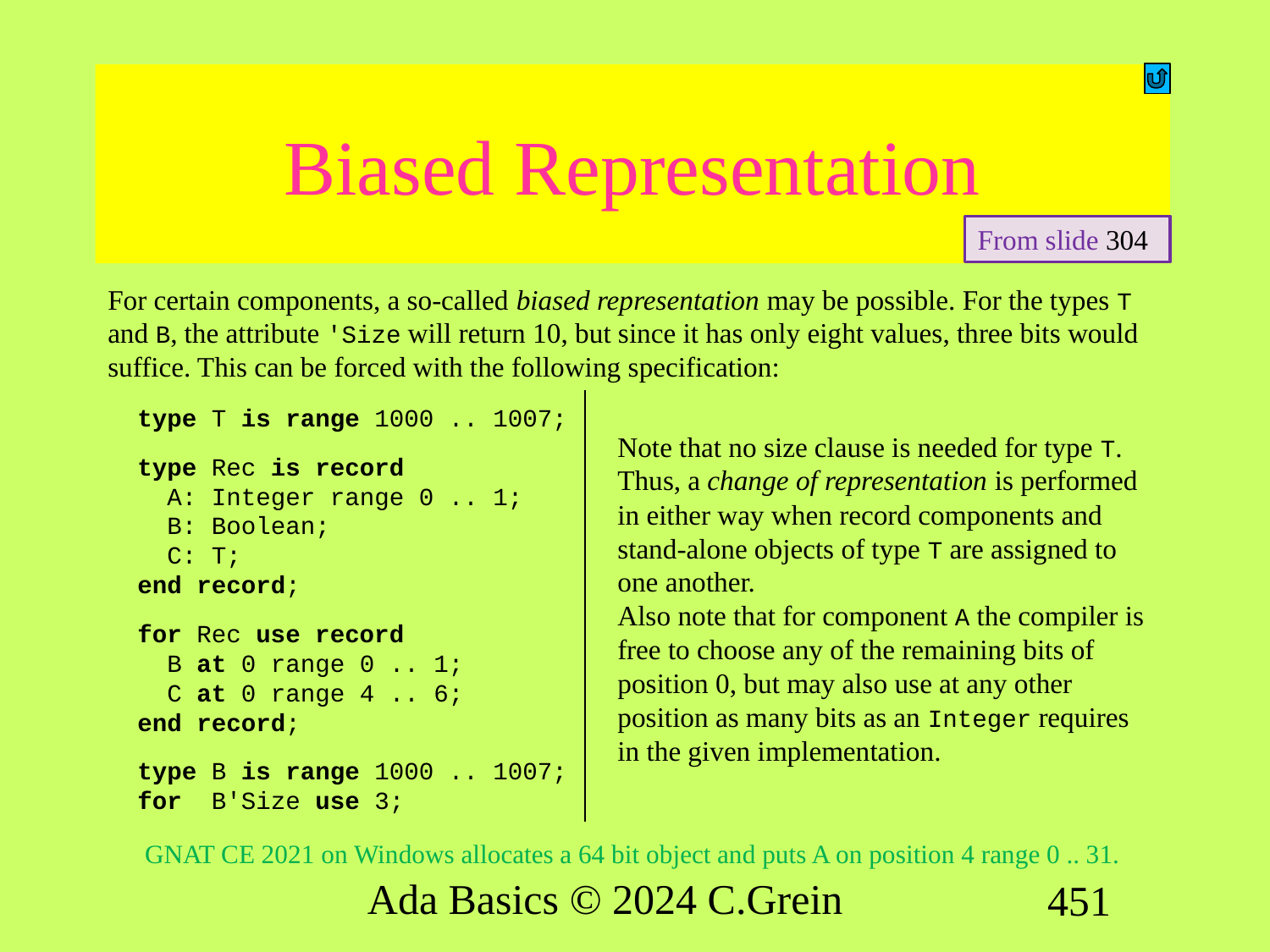

# Biased Representation
From slide 304
For certain components, a so-called biased representation may be possible. For the types T and B, the attribute 'Size will return 10, but since it has only eight values, three bits would suffice. This can be forced with the following specification:
type T is range 1000 .. 1007;

type Rec is record
  A: Integer range 0 .. 1;
  B: Boolean;
  C: T;
end record;

for Rec use record
  B at 0 range 0 .. 1;
  C at 0 range 4 .. 6;
end record;

type B is range 1000 .. 1007;
for  B'Size use 3;
Note that no size clause is needed for type T. Thus, a change of representation is performed in either way when record components and stand-alone objects of type T are assigned to one another.
Also note that for component A the compiler is free to choose any of the remaining bits of position 0, but may also use at any other position as many bits as an Integer requires in the given implementation.
GNAT CE 2021 on Windows allocates a 64 bit object and puts A on position 4 range 0 .. 31.
Ada Basics © 2024 C.Grein
451